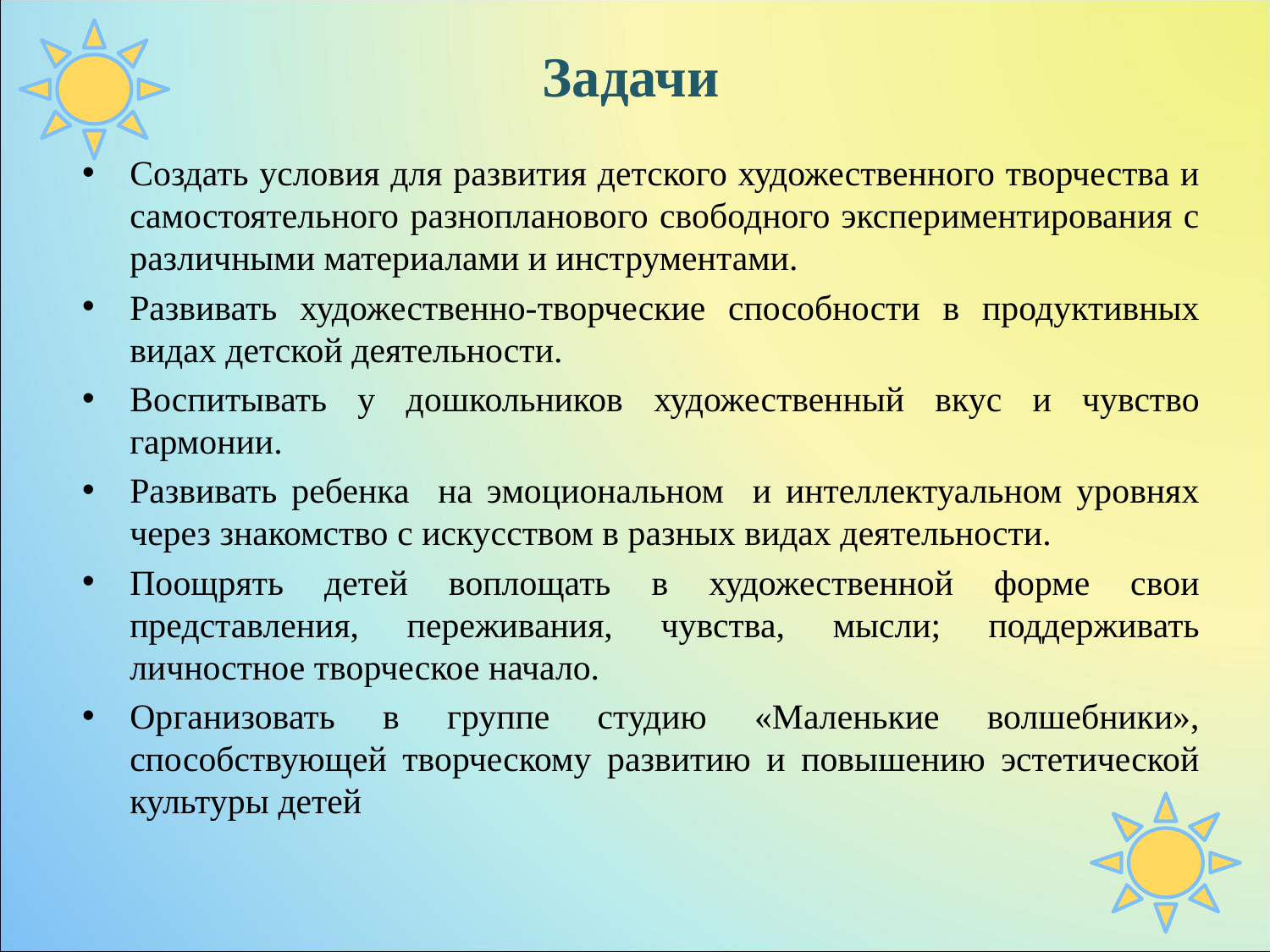

# Задачи

Создать условия для развития детского художественного творчества и самостоятельного разнопланового свободного экспериментирования с различными материалами и инструментами.
Развивать художественно-творческие способности в продуктивных видах детской деятельности.
Воспитывать у дошкольников художественный вкус и чувство гармонии.
Развивать ребенка  на эмоциональном  и интеллектуальном уровнях через знакомство с искусством в разных видах деятельности.
Поощрять детей воплощать в художественной форме свои представления, переживания, чувства, мысли; поддерживать личностное творческое начало.
Организовать в группе студию «Маленькие волшебники», способствующей творческому развитию и повышению эстетической культуры детей